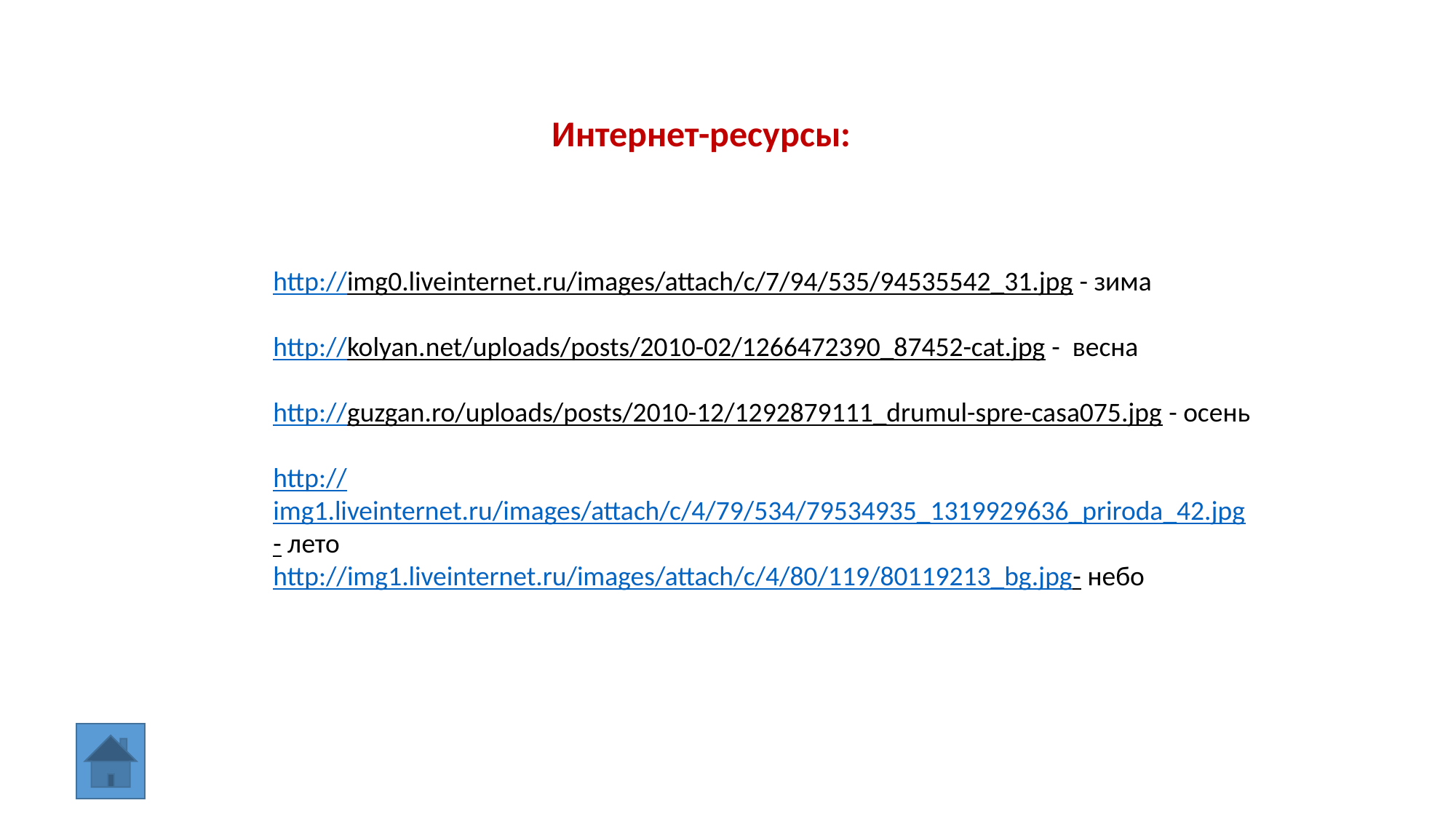

Интернет-ресурсы:
http://img0.liveinternet.ru/images/attach/c/7/94/535/94535542_31.jpg - зима

http://kolyan.net/uploads/posts/2010-02/1266472390_87452-cat.jpg -  весна

http://guzgan.ro/uploads/posts/2010-12/1292879111_drumul-spre-casa075.jpg - осень

http://img1.liveinternet.ru/images/attach/c/4/79/534/79534935_1319929636_priroda_42.jpg- лето
http://img1.liveinternet.ru/images/attach/c/4/80/119/80119213_bg.jpg- небо